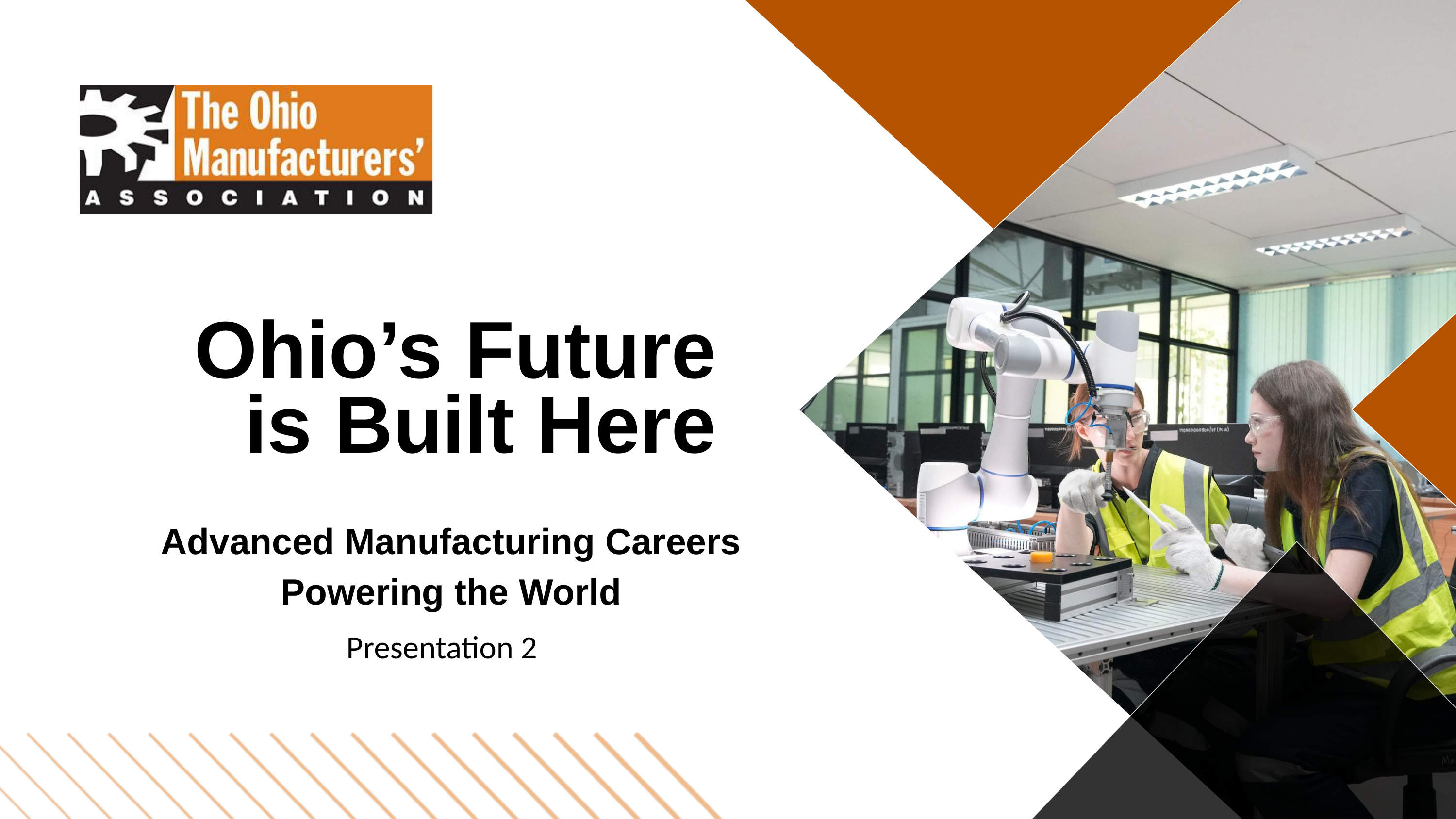

Ohio’s Future is Built Here

Advanced Manufacturing Careers Powering the World
Presentation 2